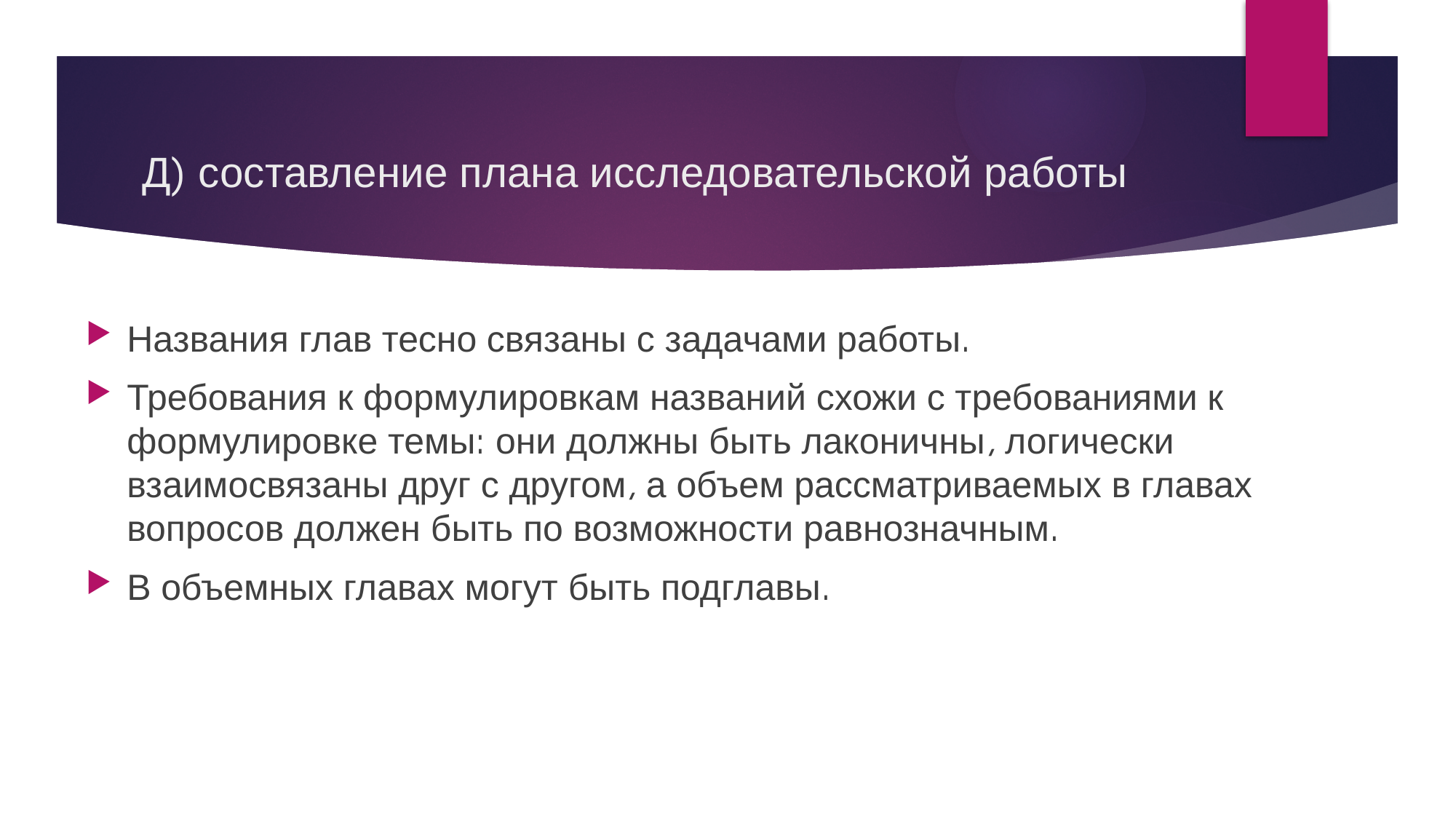

# Д) составление плана исследовательской работы
Названия глав тесно связаны с задачами работы.
Требования к формулировкам названий схожи с требованиями к формулировке темы: они должны быть лаконичны, логически взаимосвязаны друг с другом, а объем рассматриваемых в главах вопросов должен быть по возможности равнозначным.
В объемных главах могут быть подглавы.